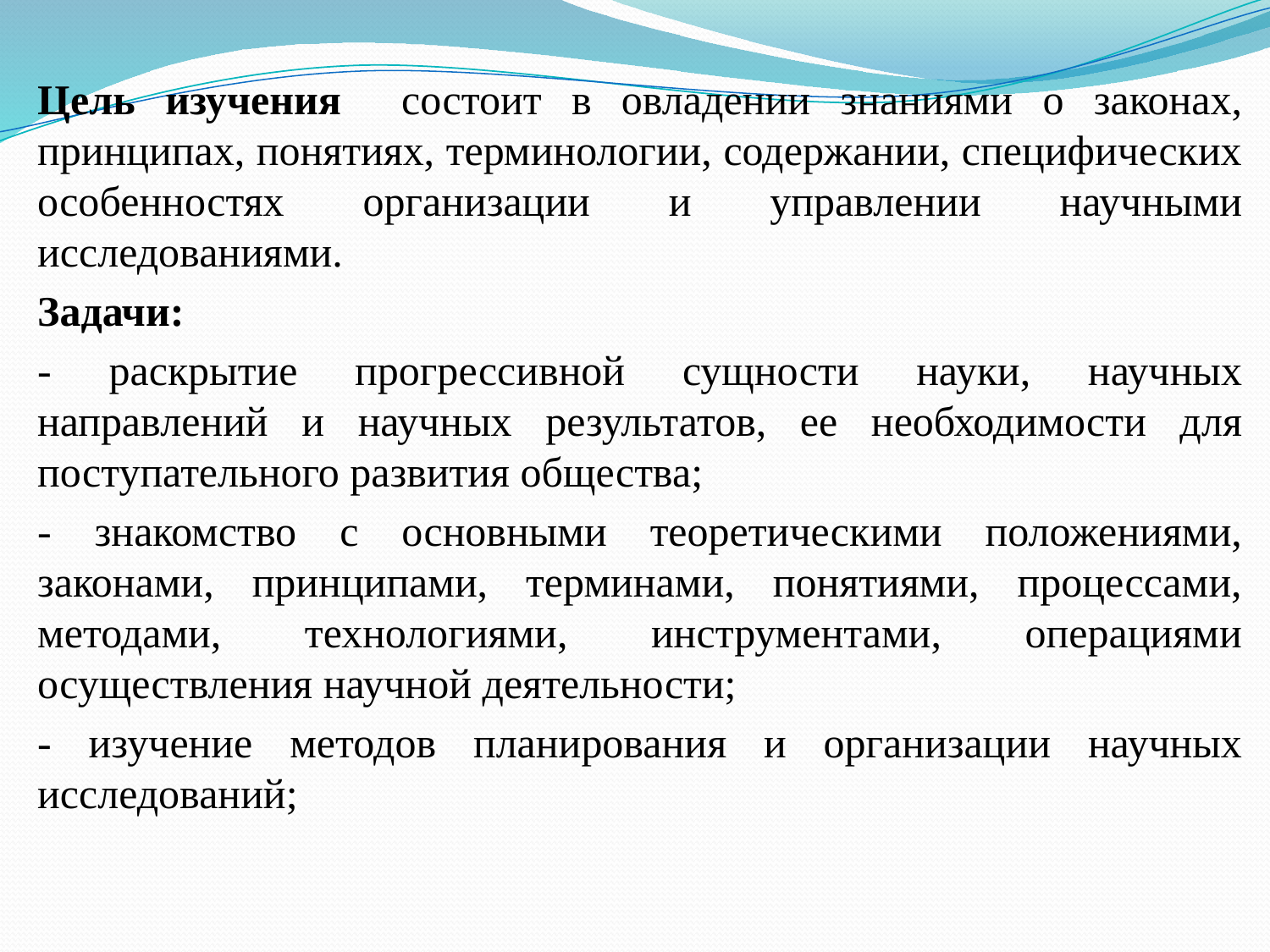

Цель изучения  состоит в овладении знаниями о законах, принципах, понятиях, терминологии, содержании, специфических особенностях организации и управлении научными исследованиями.
Задачи:
- раскрытие прогрессивной сущности науки, научных направлений и научных результатов, ее необходимости для поступательного развития общества;
- знакомство с основными теоретическими положениями, законами, принципами, терминами, понятиями, процессами, методами, технологиями, инструментами, операциями осуществления научной деятельности;
- изучение методов планирования и организации научных исследований;